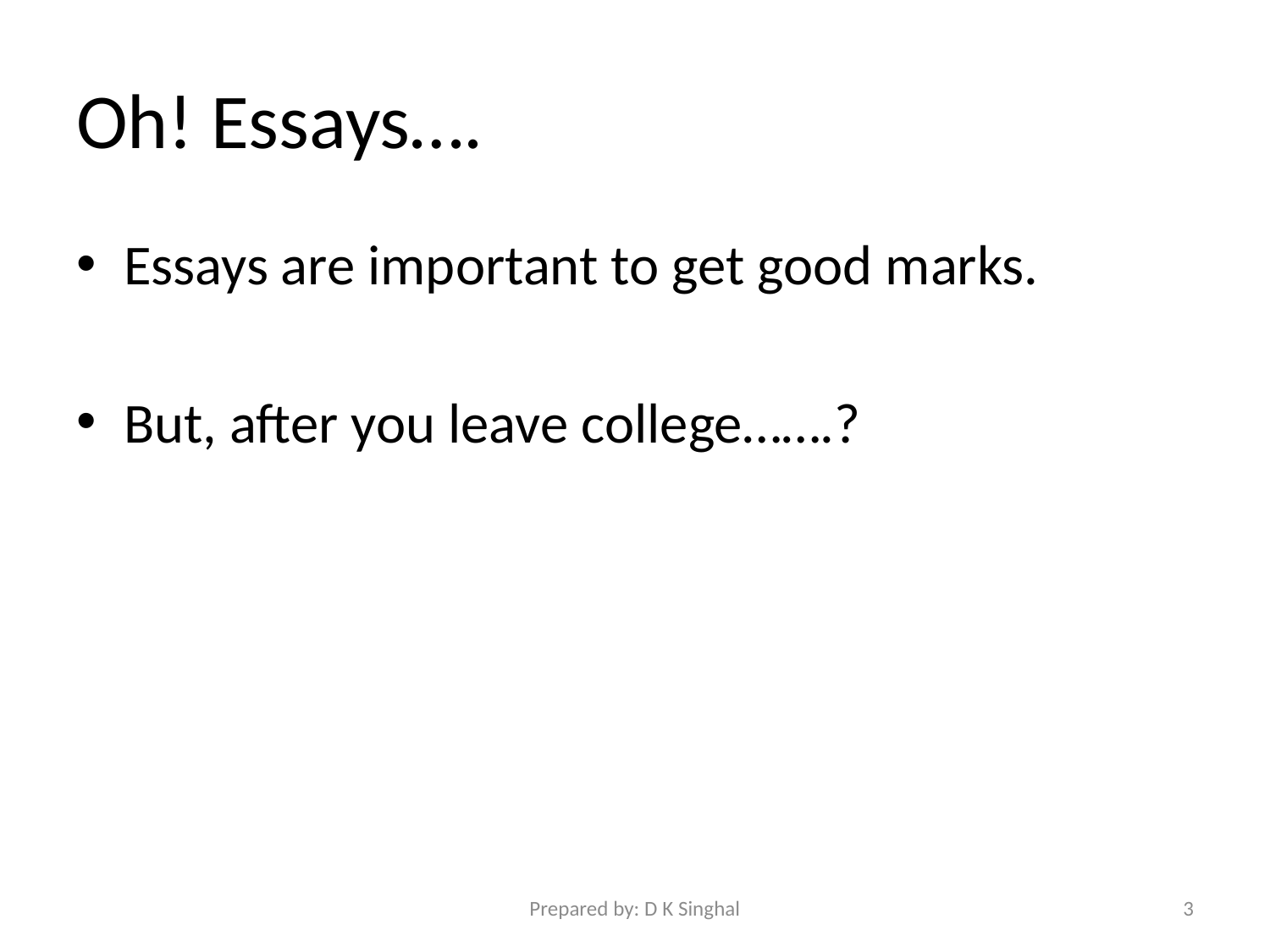

# Oh! Essays….
Essays are important to get good marks.

But, after you leave college…….?

Prepared by: D K Singhal
3